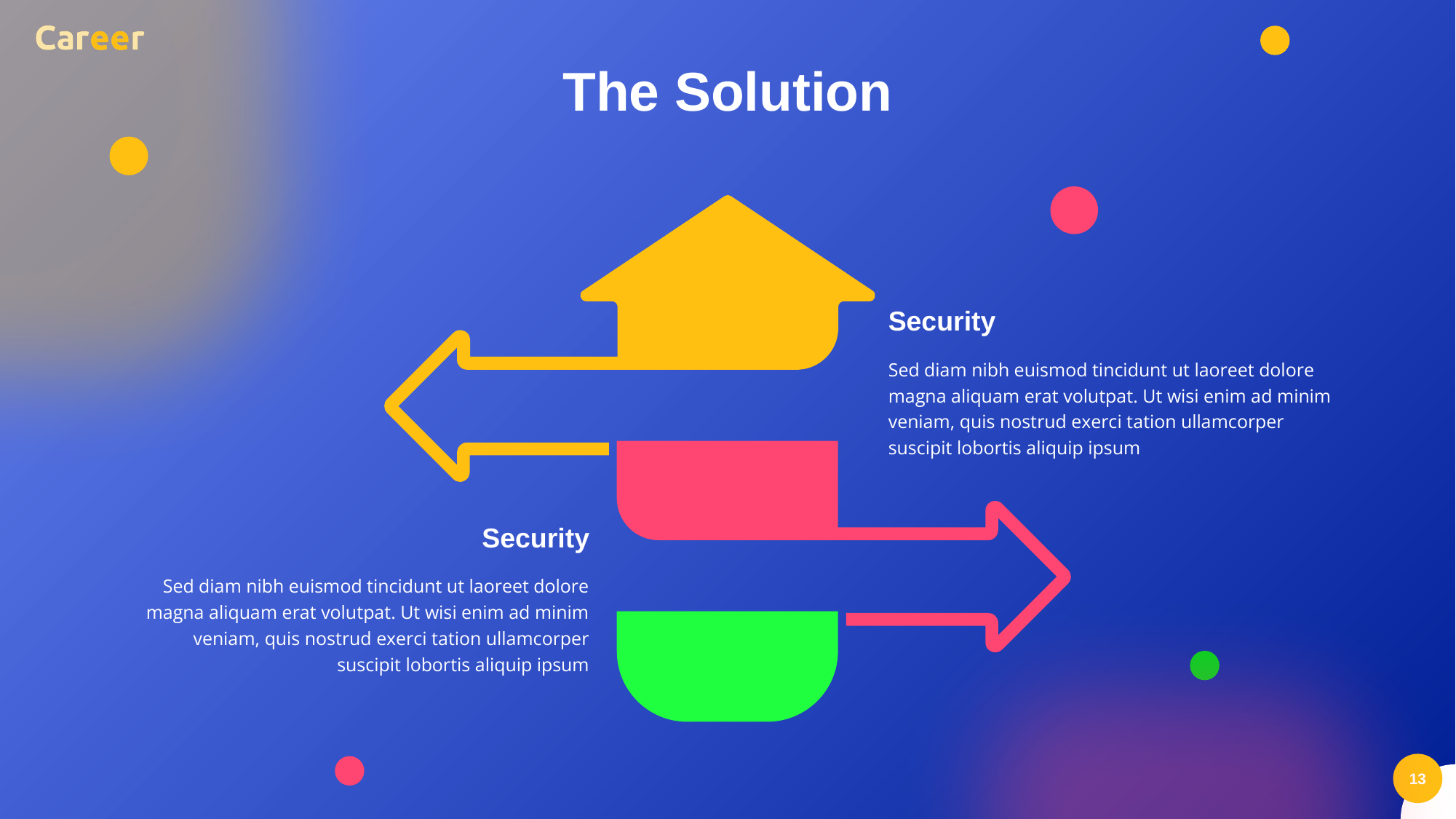

The Solution

Security
Sed diam nibh euismod tincidunt ut laoreet dolore magna aliquam erat volutpat. Ut wisi enim ad minim veniam, quis nostrud exerci tation ullamcorper suscipit lobortis aliquip ipsum
Security
Sed diam nibh euismod tincidunt ut laoreet dolore magna aliquam erat volutpat. Ut wisi enim ad minim veniam, quis nostrud exerci tation ullamcorper suscipit lobortis aliquip ipsum

13